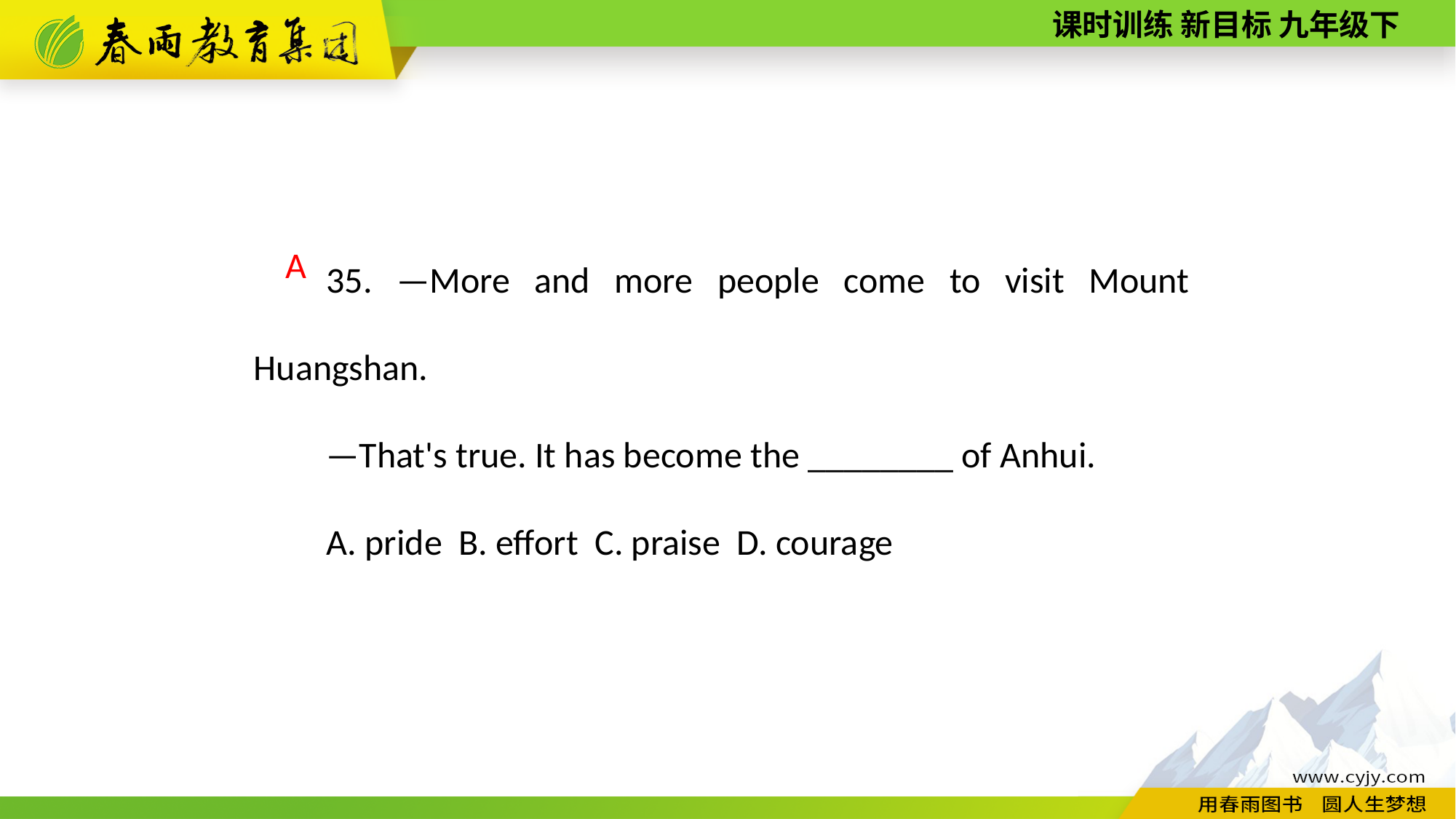

35. —More and more people come to visit Mount Huangshan.
—That's true. It has become the ________ of Anhui.
A. pride  B. effort  C. praise  D. courage
A